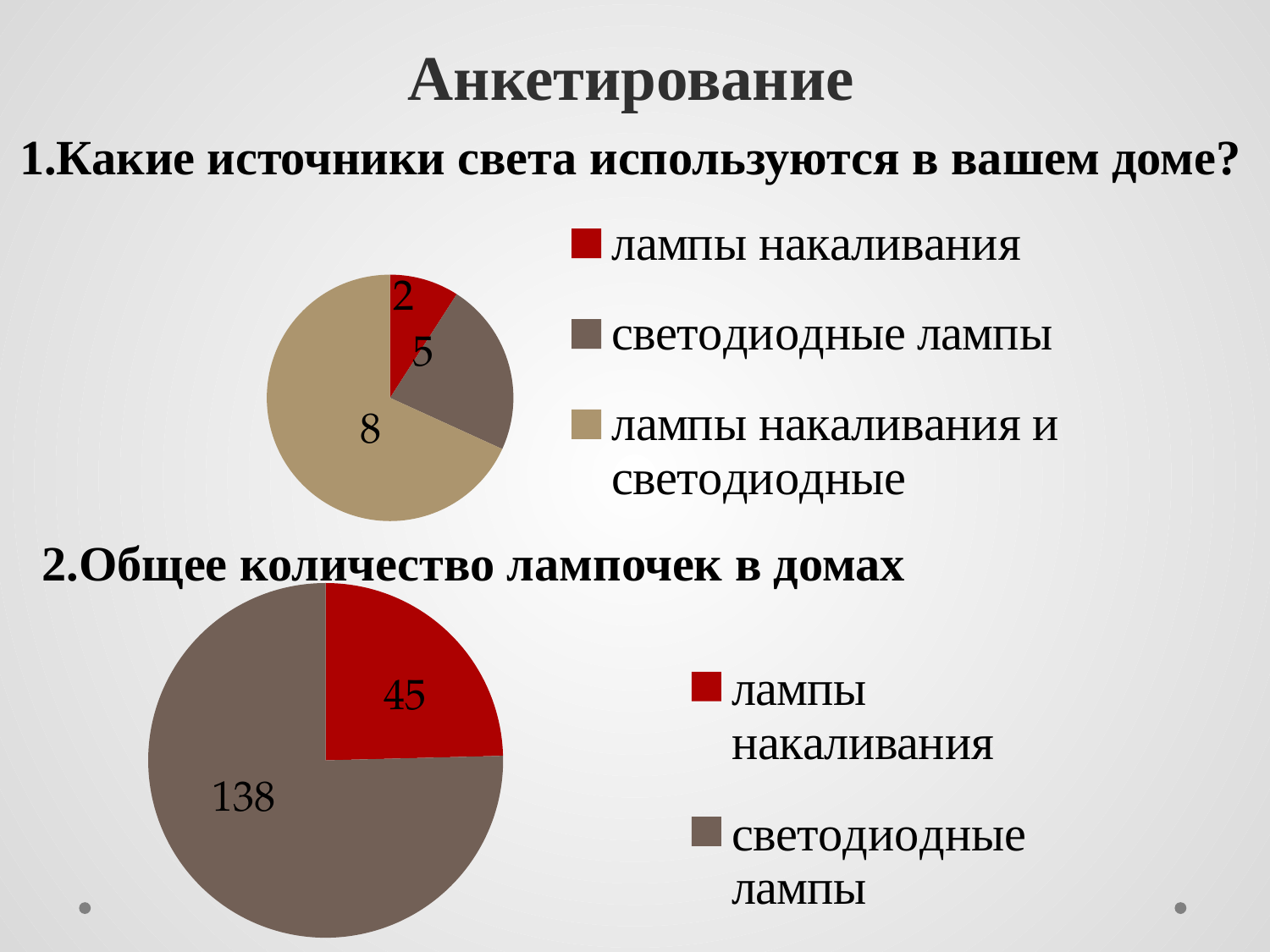

# Анкетирование
1.Какие источники света используются в вашем доме?

### Chart

| Category | количество |  |  |
|---|---|---|---|
| лампы накаливания | 2.0 | None | None |
| светодиодные лампы | 5.0 | None | None |
| лампы накаливания и светодиодные | 15.0 | None | None |

### Chart

| Category | Восток |  |  |
|---|---|---|---|
| лампы накаливания | 45.0 | None | None |
| светодиодные лампы | 138.0 | None | None |
2.Общее количество лампочек в домах